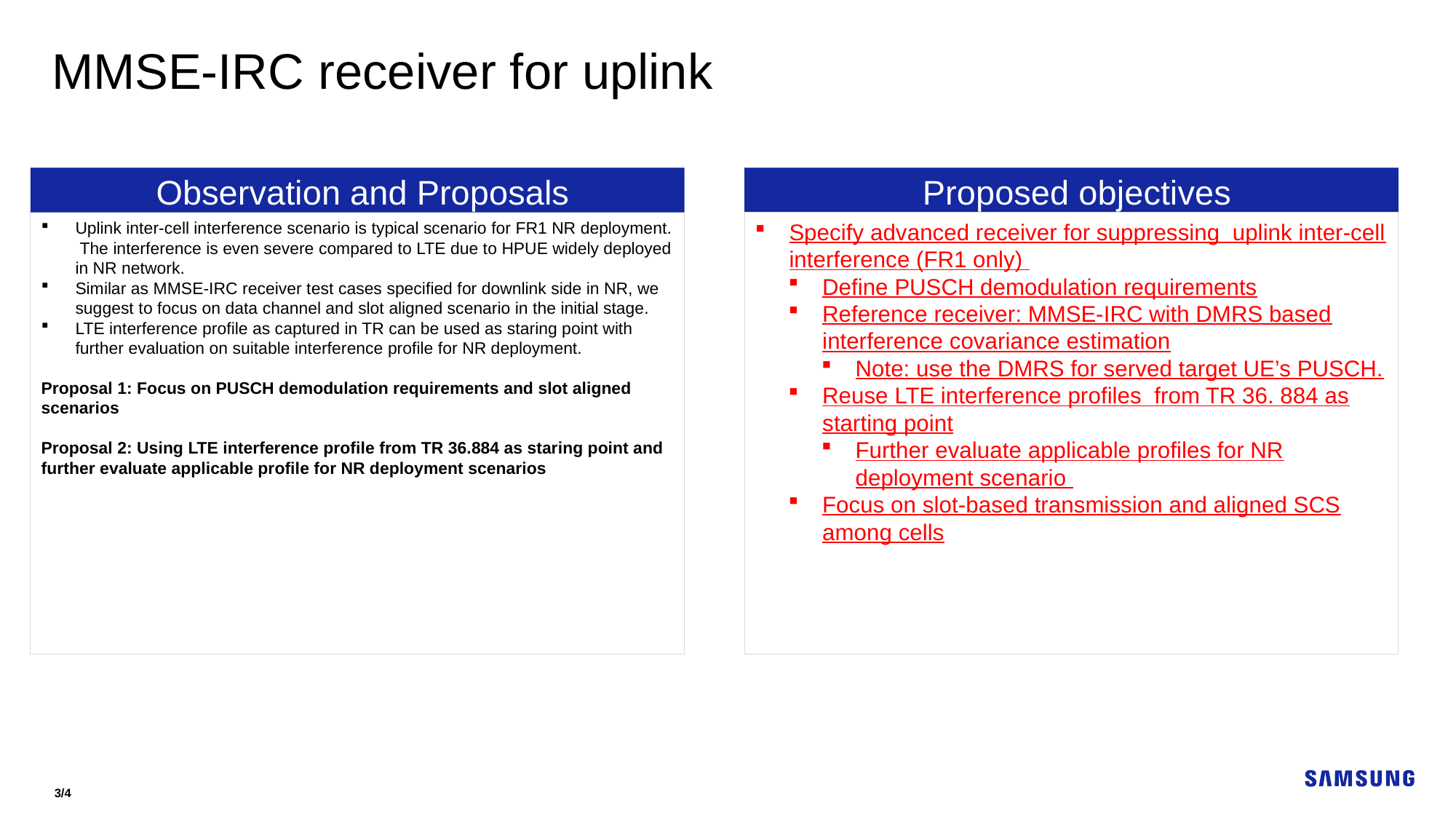

MMSE-IRC receiver for uplink
Observation and Proposals
Proposed objectives
Uplink inter-cell interference scenario is typical scenario for FR1 NR deployment.  The interference is even severe compared to LTE due to HPUE widely deployed in NR network.
Similar as MMSE-IRC receiver test cases specified for downlink side in NR, we suggest to focus on data channel and slot aligned scenario in the initial stage.
LTE interference profile as captured in TR can be used as staring point with further evaluation on suitable interference profile for NR deployment.

Proposal 1: Focus on PUSCH demodulation requirements and slot aligned scenarios

Proposal 2: Using LTE interference profile from TR 36.884 as staring point and further evaluate applicable profile for NR deployment scenarios

Specify advanced receiver for suppressing  uplink inter-cell interference (FR1 only)
Define PUSCH demodulation requirements
Reference receiver: MMSE-IRC with DMRS based interference covariance estimation
Note: use the DMRS for served target UE’s PUSCH.
Reuse LTE interference profiles  from TR 36. 884 as starting point
Further evaluate applicable profiles for NR deployment scenario
Focus on slot-based transmission and aligned SCS among cells

3/4